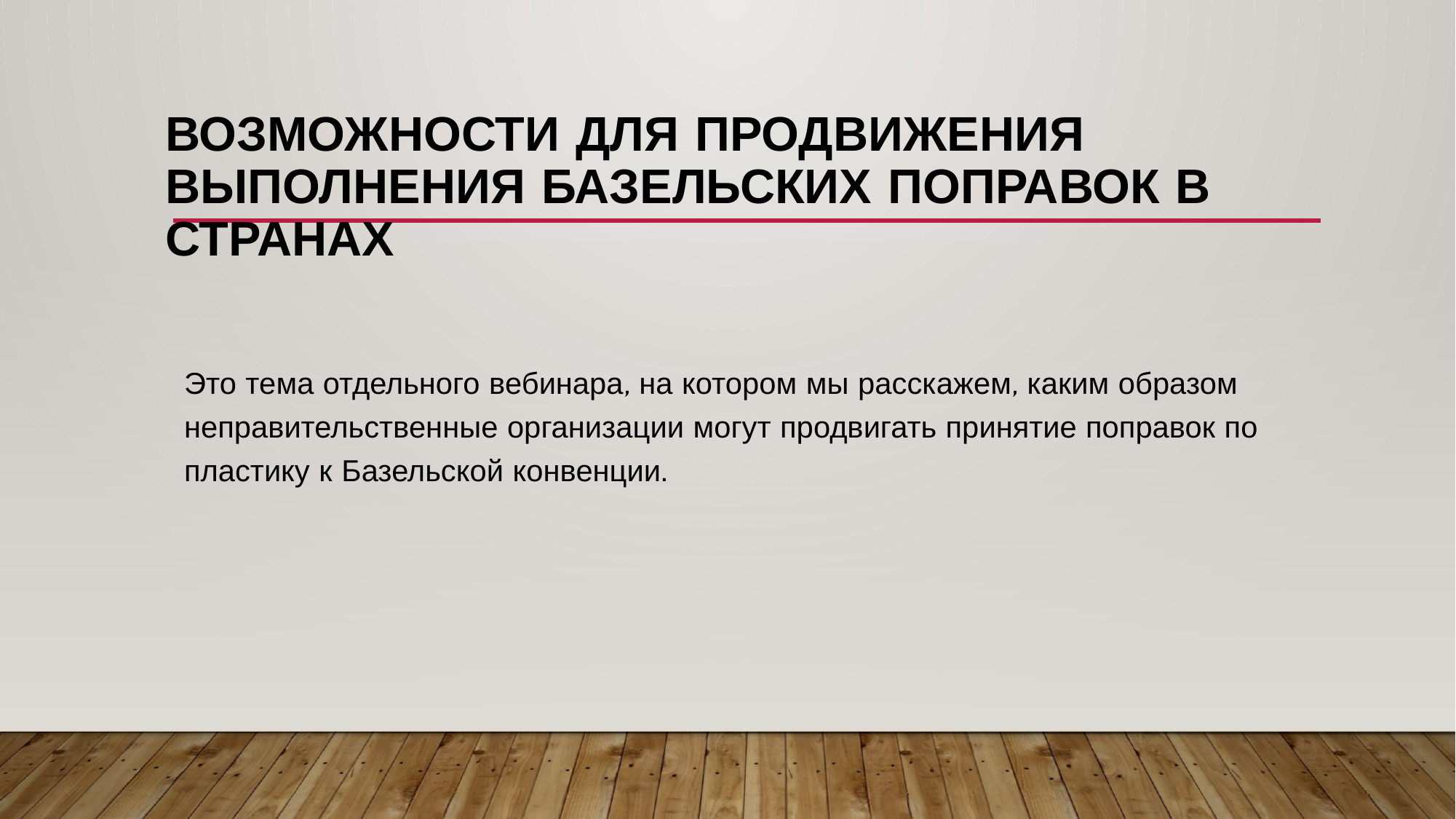

# Возможности для продвижения выполнения Базельских поправок в странах

Это тема отдельного вебинара, на котором мы расскажем, каким образом неправительственные организации могут продвигать принятие поправок по пластику к Базельской конвенции.